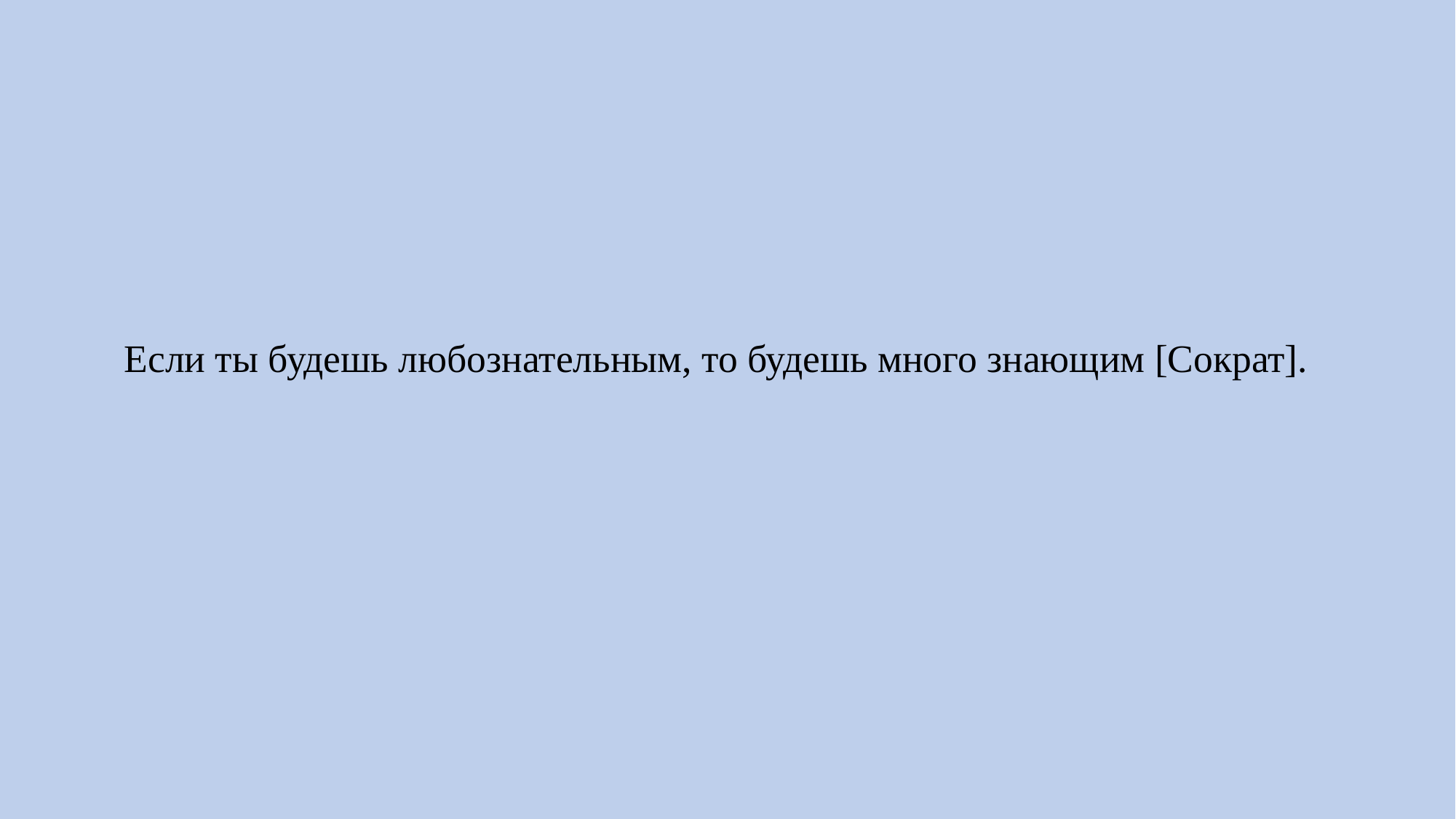

# Если ты будешь любознательным, то будешь много знающим [Сократ].